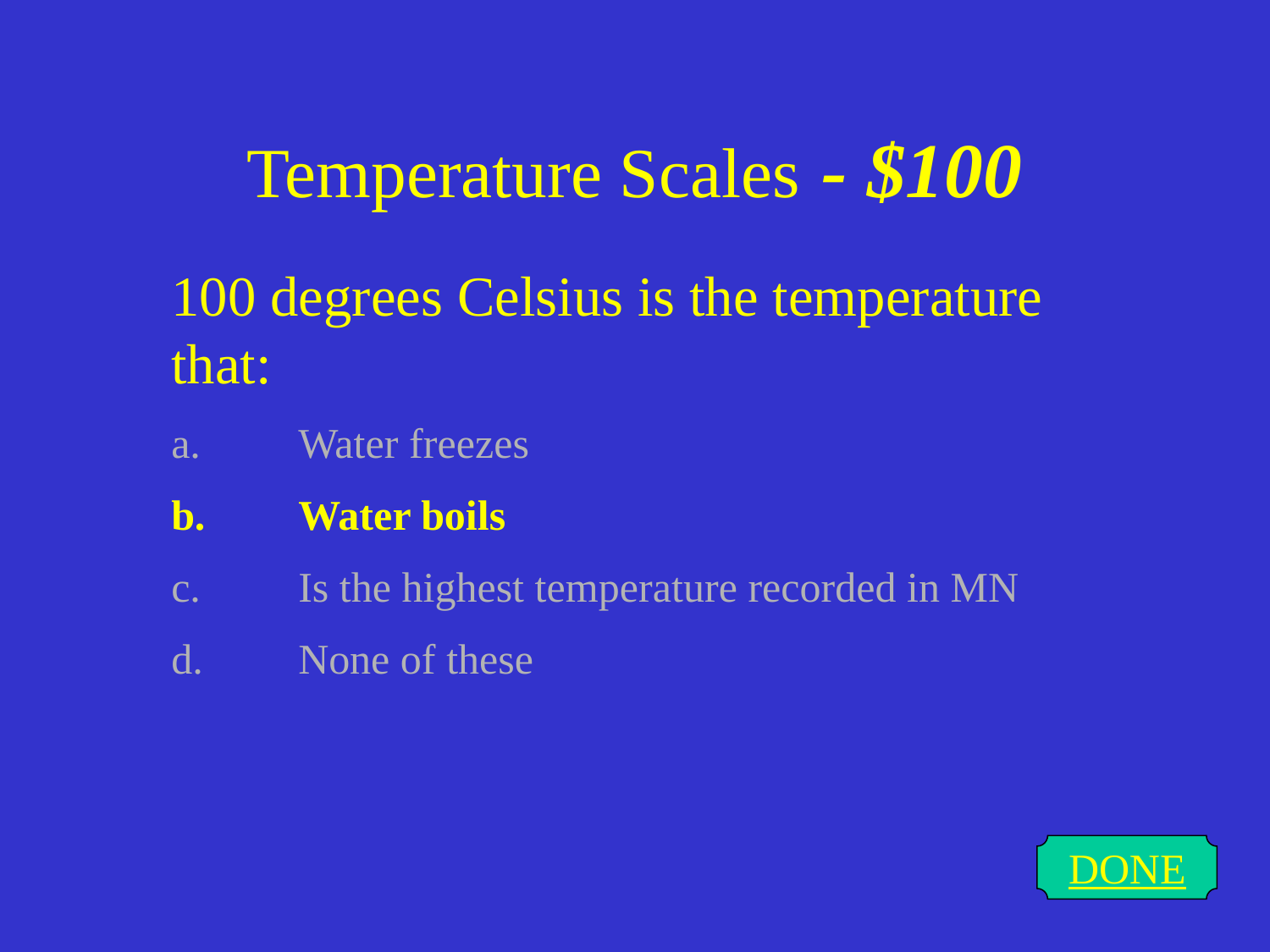

# Temperature Scales - $100
100 degrees Celsius is the temperature that:
a.	Water freezes
b.	Water boils
c.	Is the highest temperature recorded in MN
d.	None of these

DONE